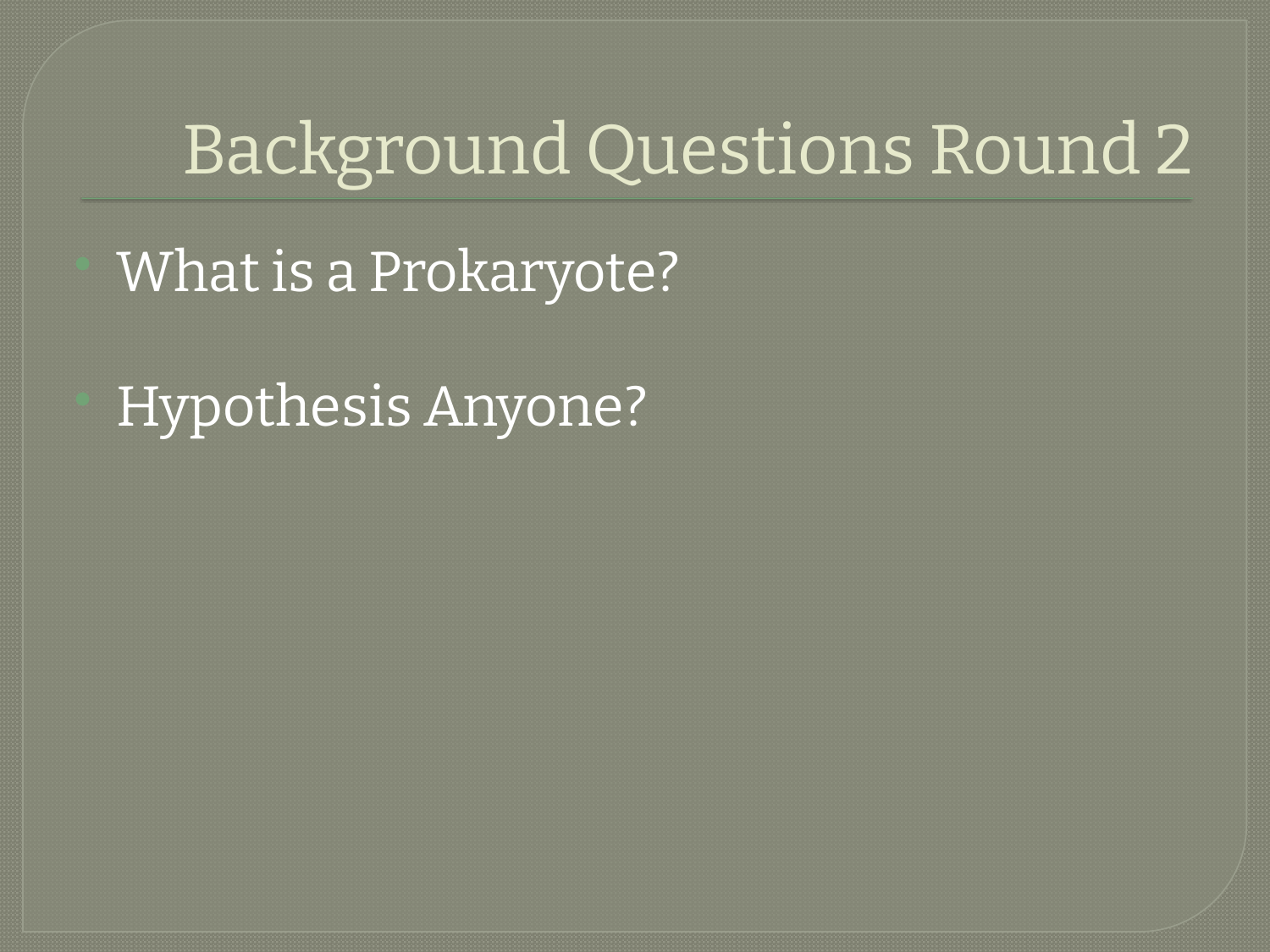

# Background Questions Round 2
What is a Prokaryote?

Hypothesis Anyone?